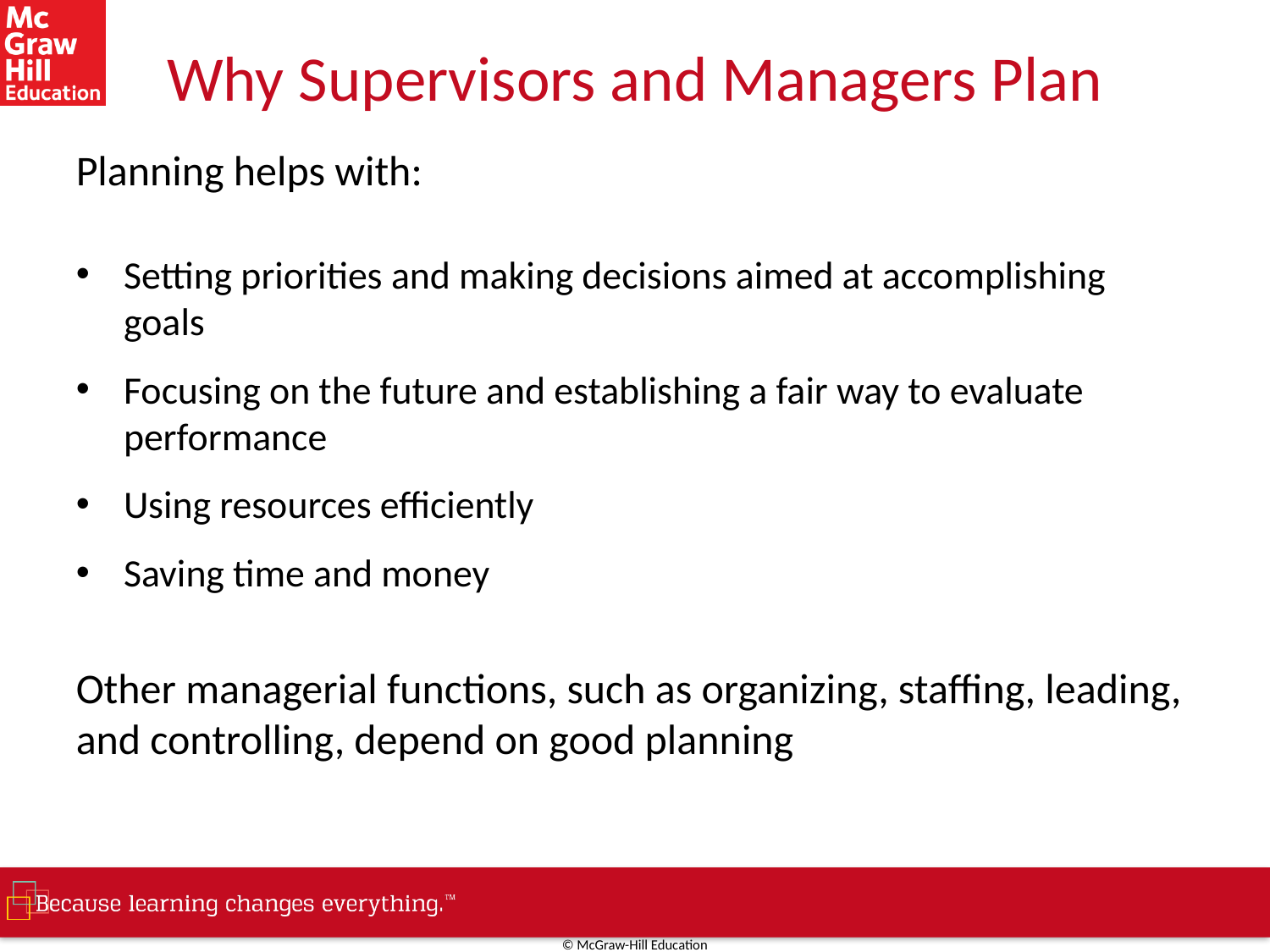

# Why Supervisors and Managers Plan
Planning helps with:

Setting priorities and making decisions aimed at accomplishing goals
Focusing on the future and establishing a fair way to evaluate performance
Using resources efficiently
Saving time and money

Other managerial functions, such as organizing, staffing, leading, and controlling, depend on good planning